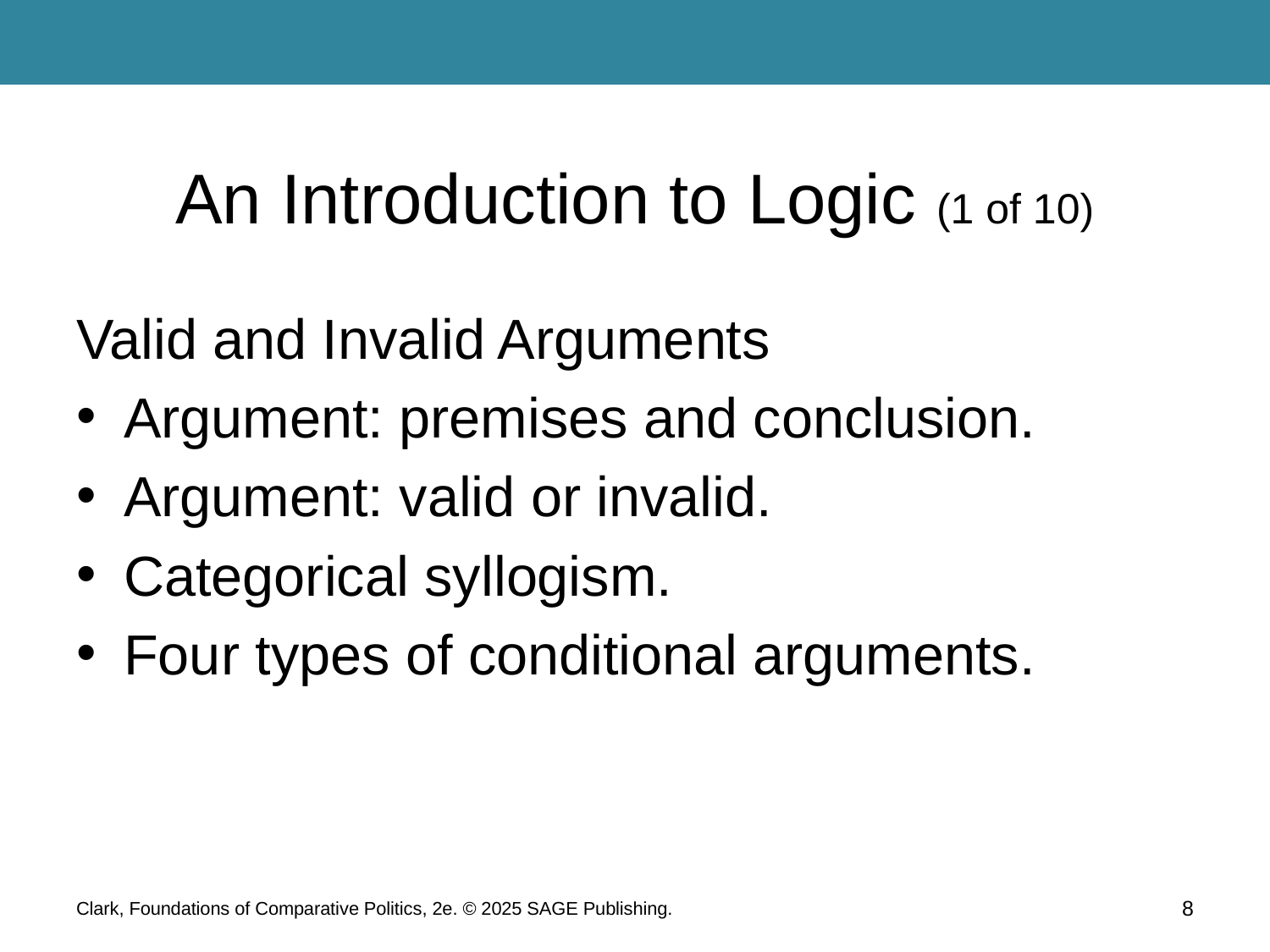

# An Introduction to Logic (1 of 10)
Valid and Invalid Arguments
Argument: premises and conclusion.
Argument: valid or invalid.
Categorical syllogism.
Four types of conditional arguments.
Clark, Foundations of Comparative Politics, 2e. © 2025 SAGE Publishing.
8